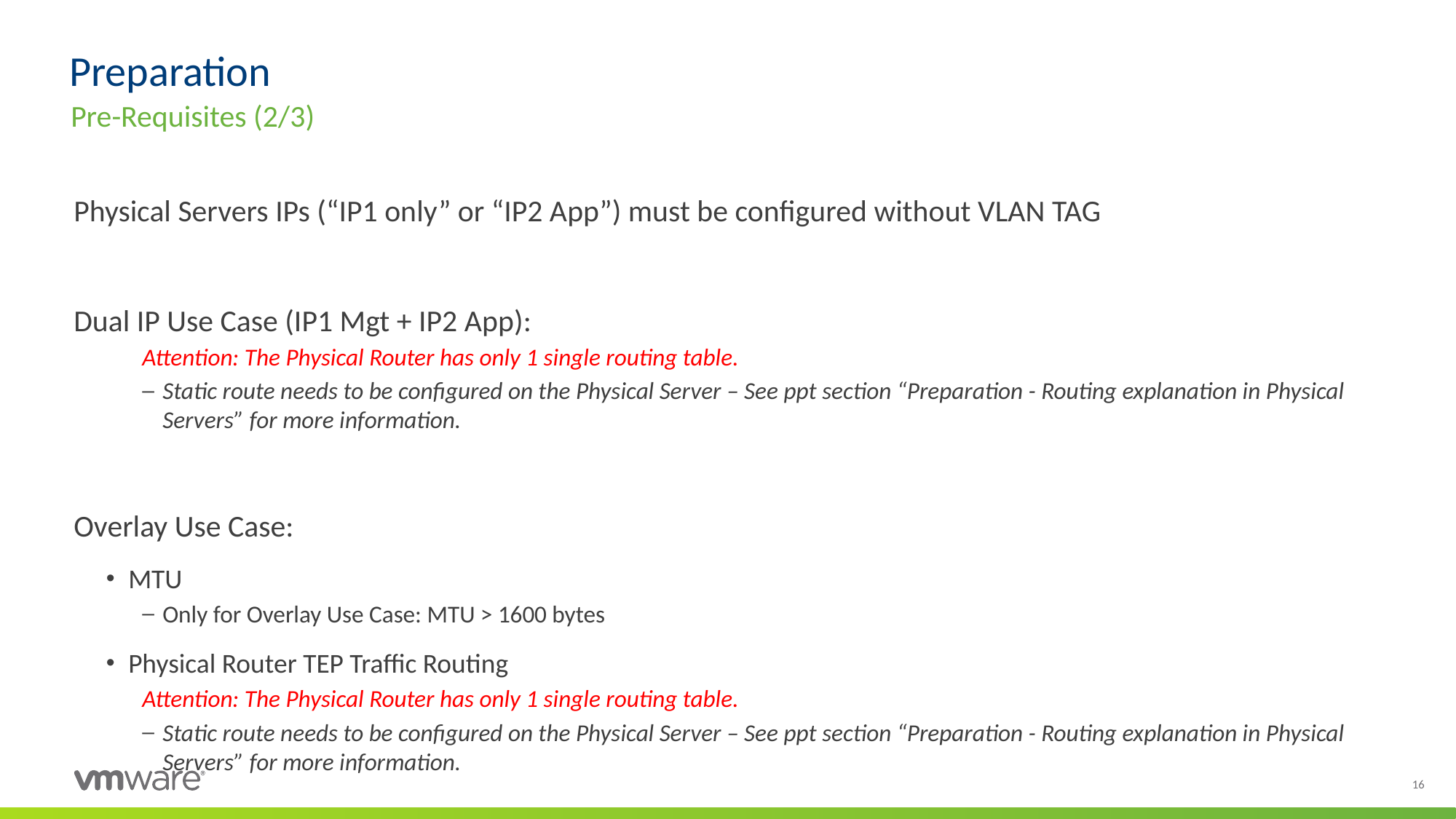

# Preparation
Pre-Requisites (2/3)
Physical Servers IPs (“IP1 only” or “IP2 App”) must be configured without VLAN TAG

Dual IP Use Case (IP1 Mgt + IP2 App):
Attention: The Physical Router has only 1 single routing table.
Static route needs to be configured on the Physical Server – See ppt section “Preparation - Routing explanation in Physical Servers” for more information.

Overlay Use Case:
MTU
Only for Overlay Use Case: MTU > 1600 bytes
Physical Router TEP Traffic Routing
Attention: The Physical Router has only 1 single routing table.
Static route needs to be configured on the Physical Server – See ppt section “Preparation - Routing explanation in Physical Servers” for more information.